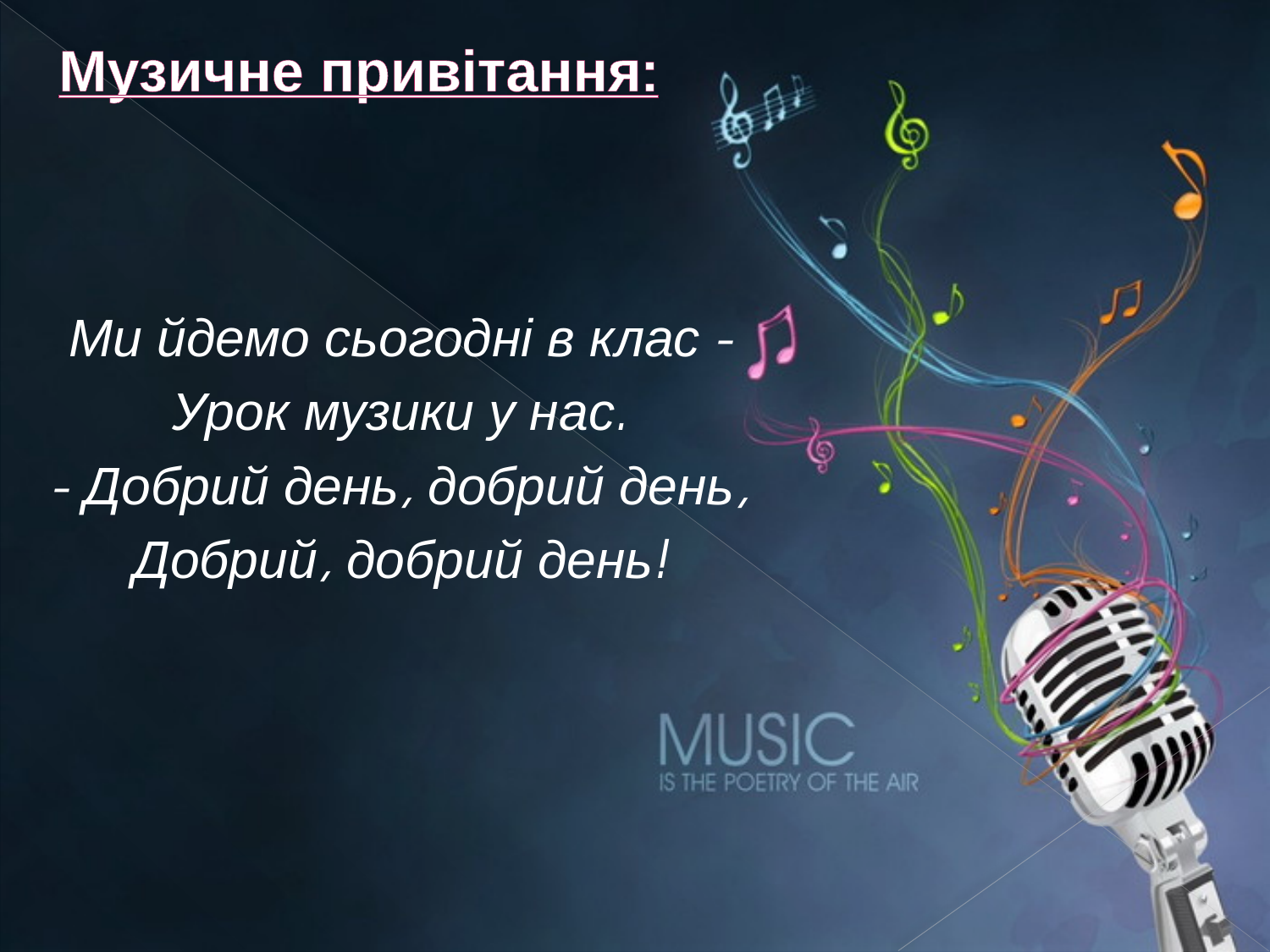

# Музичне привітання:
Ми йдемо сьогодні в клас -
Урок музики у нас.
- Добрий день, добрий день,
Добрий, добрий день!